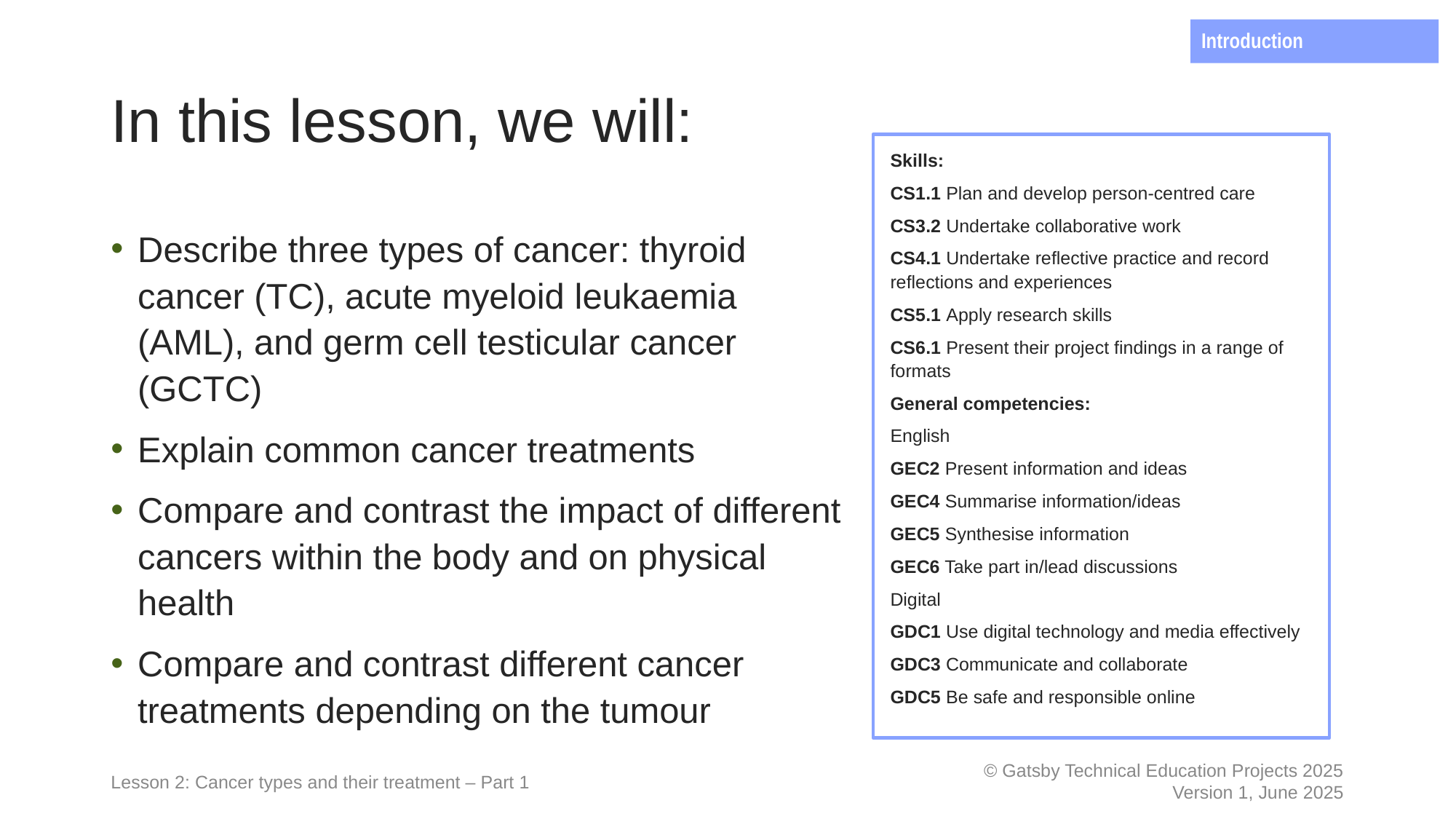

Introduction
# In this lesson, we will:
Skills:
CS1.1 Plan and develop person-centred care
CS3.2 Undertake collaborative work
CS4.1 Undertake reflective practice and record reflections and experiences
CS5.1 Apply research skills
CS6.1 Present their project findings in a range of formats
General competencies:
English
GEC2 Present information and ideas
GEC4 Summarise information/ideas
GEC5 Synthesise information
GEC6 Take part in/lead discussions
Digital
GDC1 Use digital technology and media effectively
GDC3 Communicate and collaborate
GDC5 Be safe and responsible online
Describe three types of cancer: thyroid cancer (TC), acute myeloid leukaemia (AML), and germ cell testicular cancer (GCTC)
Explain common cancer treatments
Compare and contrast the impact of different cancers within the body and on physical health
Compare and contrast different cancer treatments depending on the tumour
Lesson 2: Cancer types and their treatment – Part 1